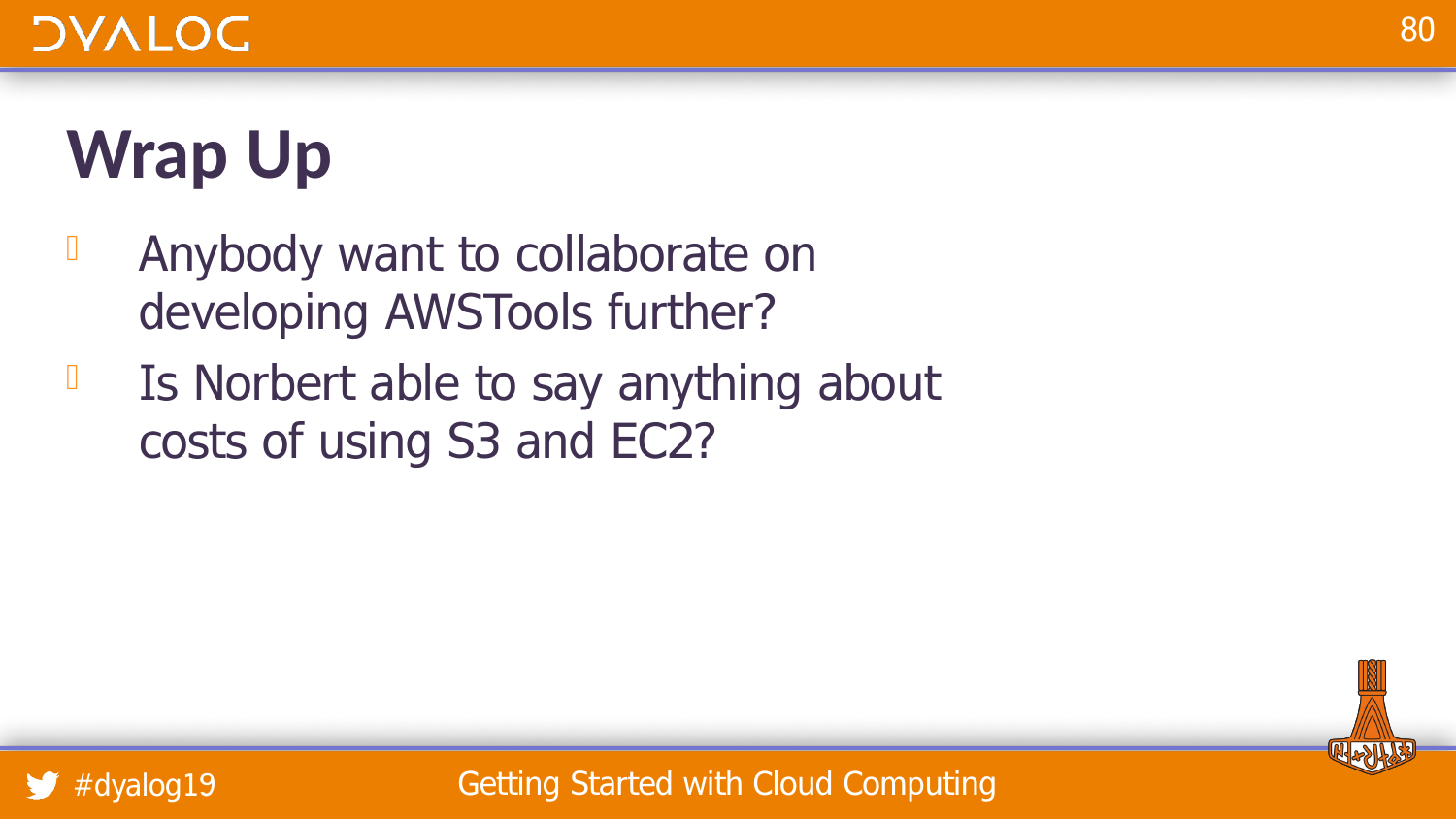

# Wrap Up
Anybody want to collaborate on developing AWSTools further?
Is Norbert able to say anything about costs of using S3 and EC2?